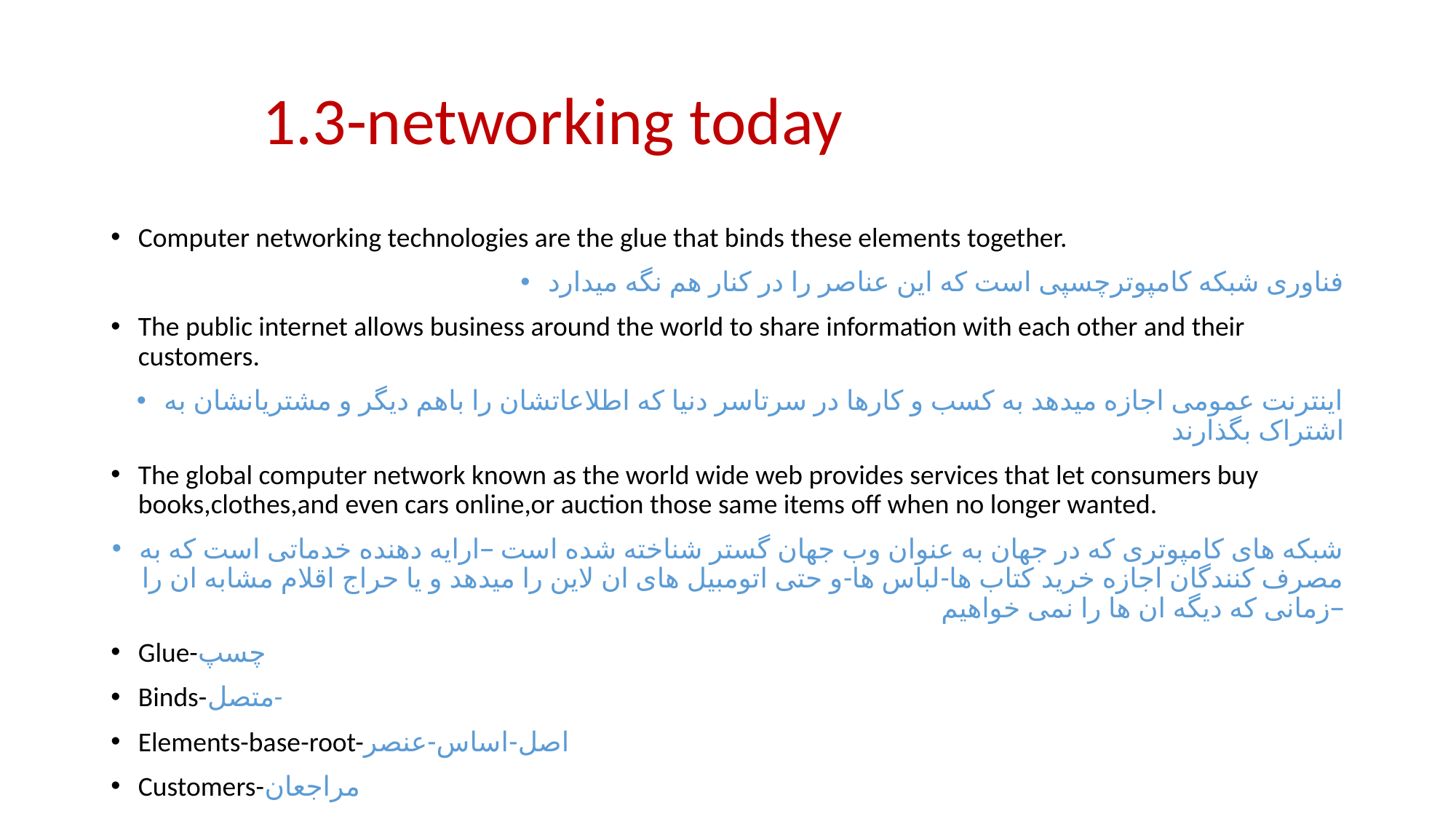

# 1.3-networking today
Computer networking technologies are the glue that binds these elements together.
فناوری شبکه کامپوترچسپی است که این عناصر را در کنار هم نگه میدارد
The public internet allows business around the world to share information with each other and their customers.
اینترنت عمومی اجازه میدهد به کسب و کارها در سرتاسر دنیا که اطلاعاتشان را باهم دیگر و مشتریانشان به اشتراک بگذارند
The global computer network known as the world wide web provides services that let consumers buy books,clothes,and even cars online,or auction those same items off when no longer wanted.
شبکه های کامپوتری که در جهان به عنوان وب جهان گستر شناخته شده است –ارایه دهنده خدماتی است که به مصرف کنندگان اجازه خرید کتاب ها-لباس ها-و حتی اتومبیل های ان لاین را میدهد و یا حراج اقلام مشابه ان را –زمانی که دیگه ان ها را نمی خواهیم
Glue-چسپ
Binds-متصل-
Elements-base-root-اصل-اساس-عنصر
Customers-مراجعان
Global-universal-world-جهانی
Network-شبکه
Provide-فراهم میکند-ارایه میدهد
Let-allow-follow-اجازه-مجوز
Auction-حراج-فروختن-مزایده
Item-اقلام-وسایل